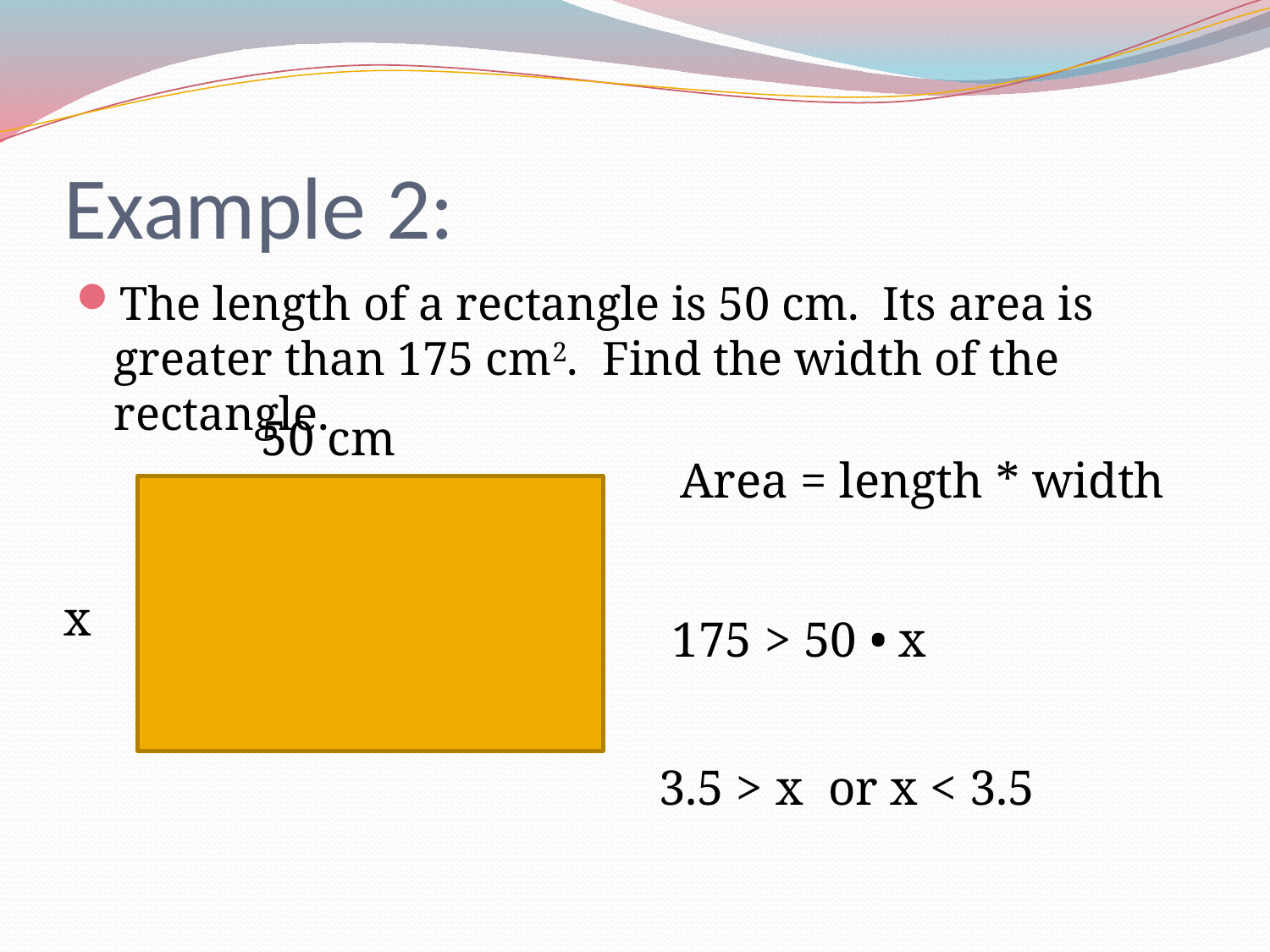

# Example 2:
The length of a rectangle is 50 cm.  Its area is greater than 175 cm2.  Find the width of the rectangle.
50 cm
Area = length * width

x
175 > 50 • x
3.5 > x  or x < 3.5